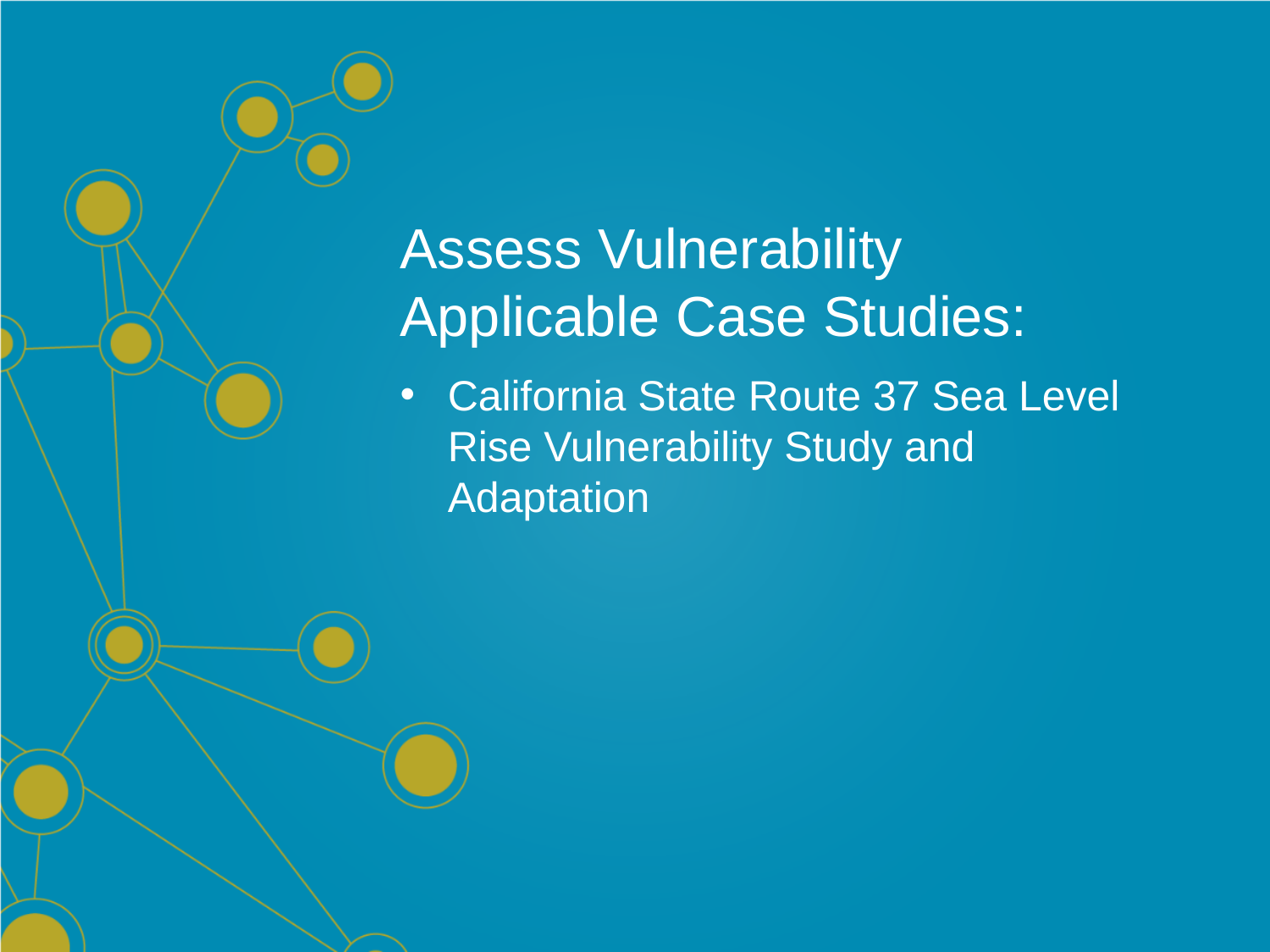

Assess Vulnerability
Applicable Case Studies:
California State Route 37 Sea Level Rise Vulnerability Study and Adaptation